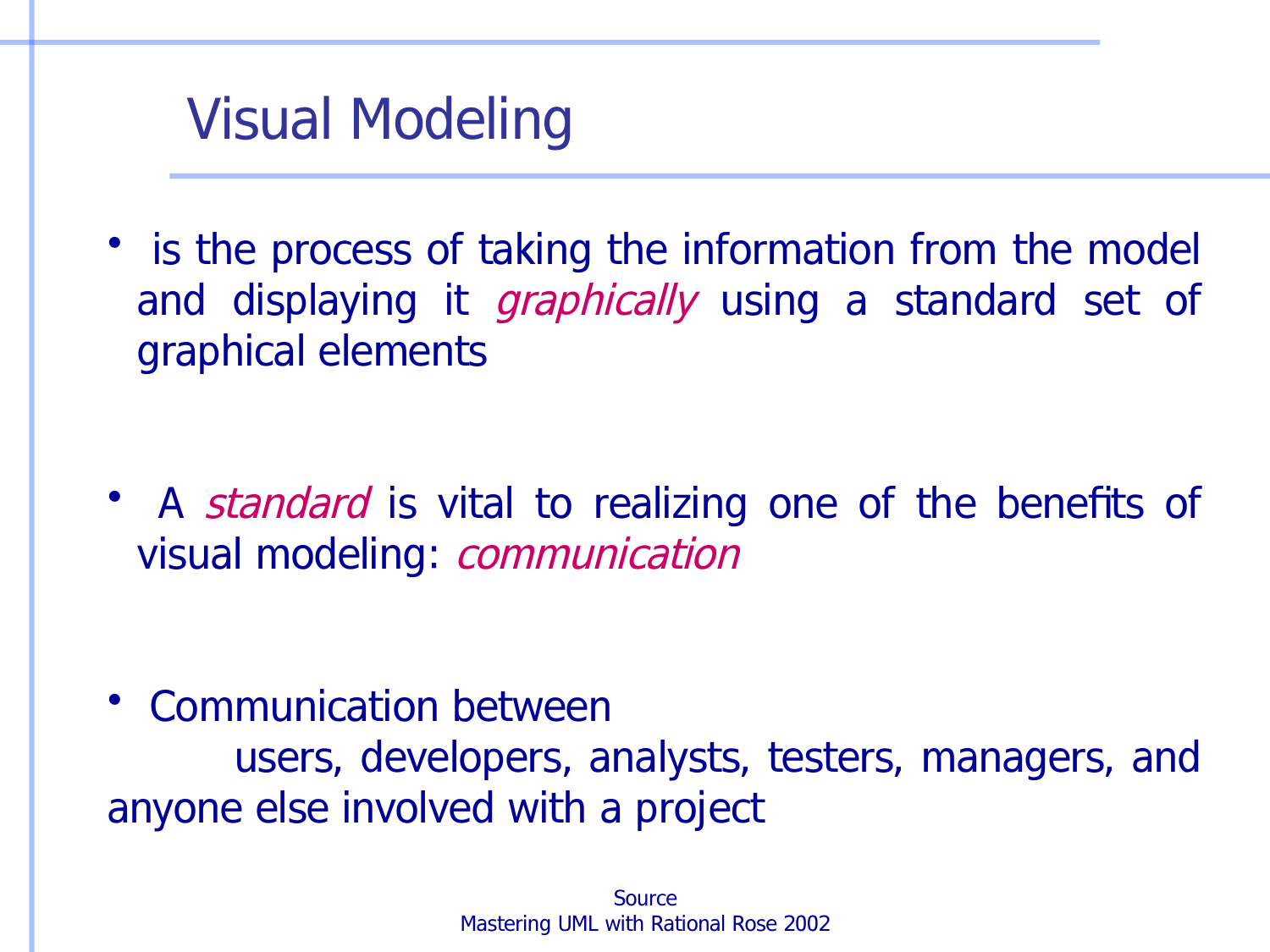

Visual Modeling

 is the process of taking the information from the model and displaying it graphically using a standard set of graphical elements

 A standard is vital to realizing one of the benefits of visual modeling: communication

 Communication between
	users, developers, analysts, testers, managers, and anyone else involved with a project
Source
Mastering UML with Rational Rose 2002